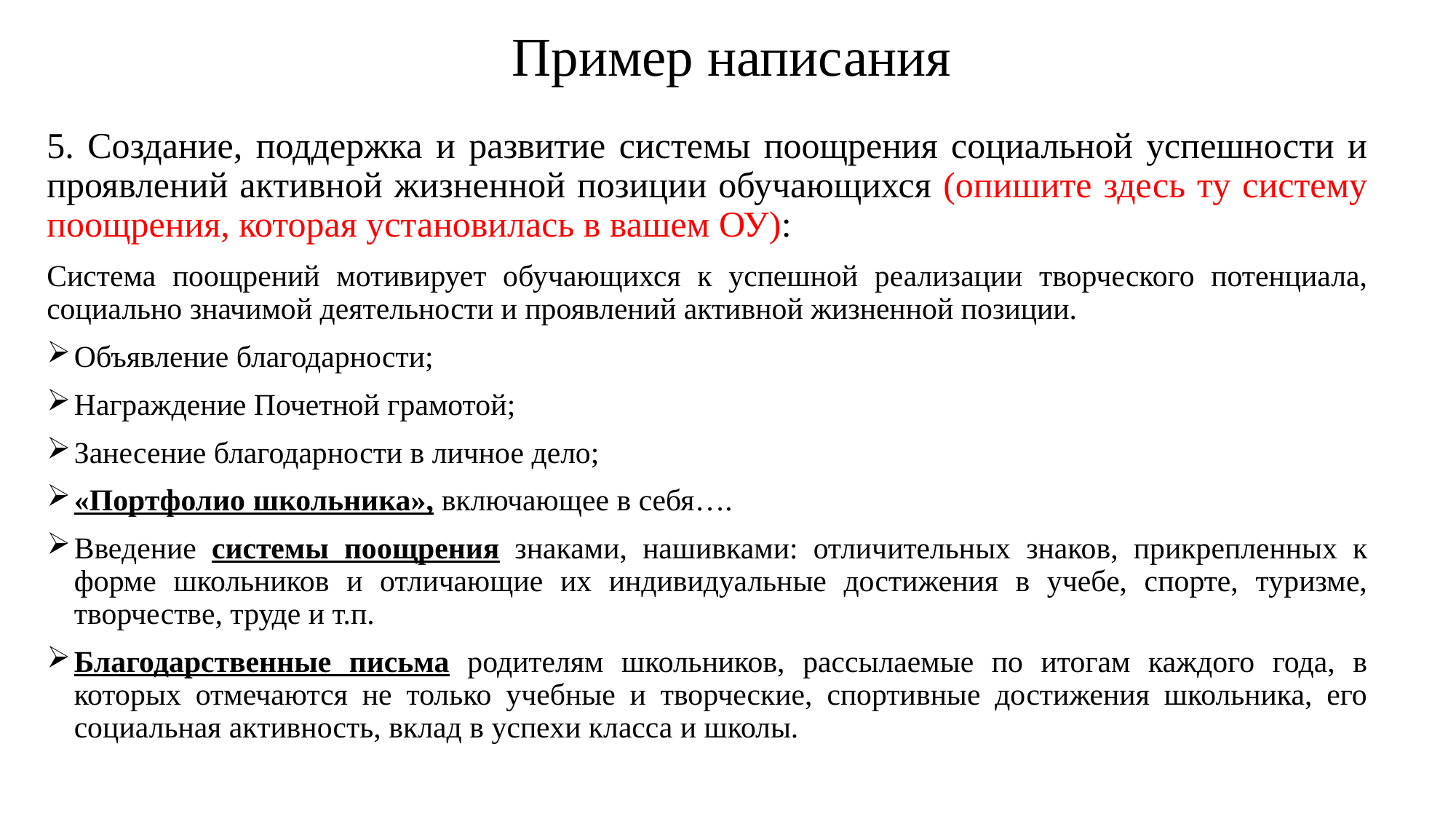

Пример написания
5. Создание, поддержка и развитие системы поощрения социальной успешности и проявлений активной жизненной позиции обучающихся (опишите здесь ту систему поощрения, которая установилась в вашем ОУ):
Система поощрений мотивирует обучающихся к успешной реализации творческого потенциала, социально значимой деятельности и проявлений активной жизненной позиции.
Объявление благодарности;
Награждение Почетной грамотой;
Занесение благодарности в личное дело;
«Портфолио школьника», включающее в себя….
Введение системы поощрения знаками, нашивками: отличительных знаков, прикрепленных к форме школьников и отличающие их индивидуальные достижения в учебе, спорте, туризме, творчестве, труде и т.п.
Благодарственные письма родителям школьников, рассылаемые по итогам каждого года, в которых отмечаются не только учебные и творческие, спортивные достижения школьника, его социальная активность, вклад в успехи класса и школы.